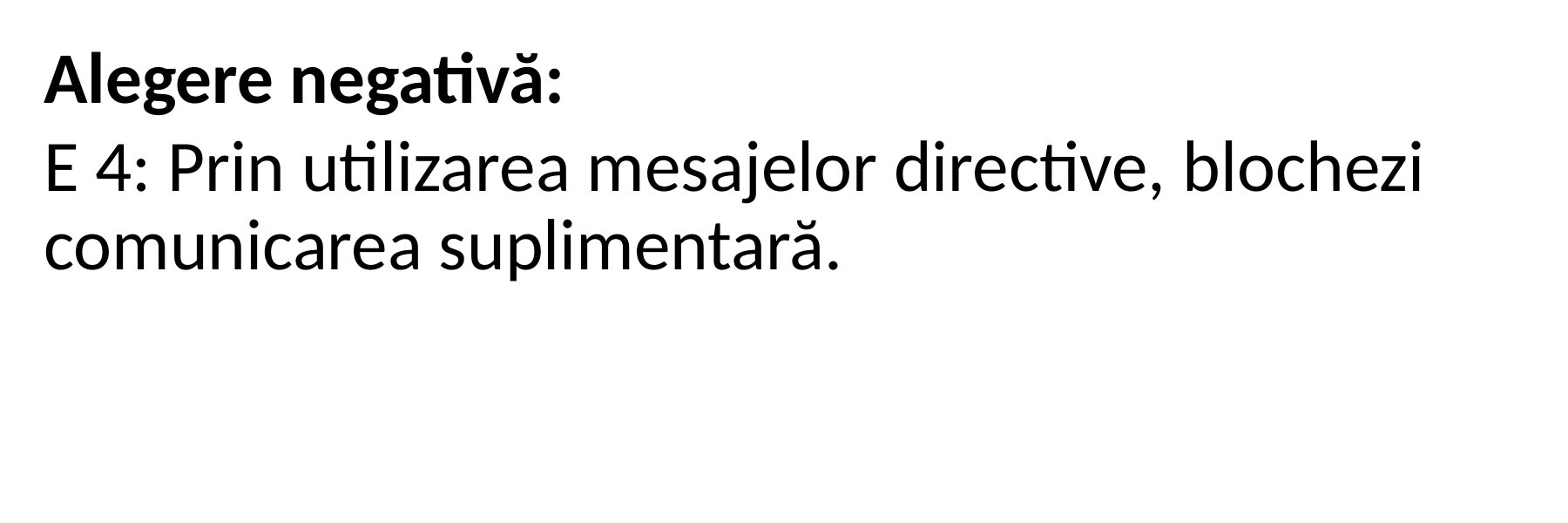

Alegere negativă:
E 4: Prin utilizarea mesajelor directive, blochezi comunicarea suplimentară.